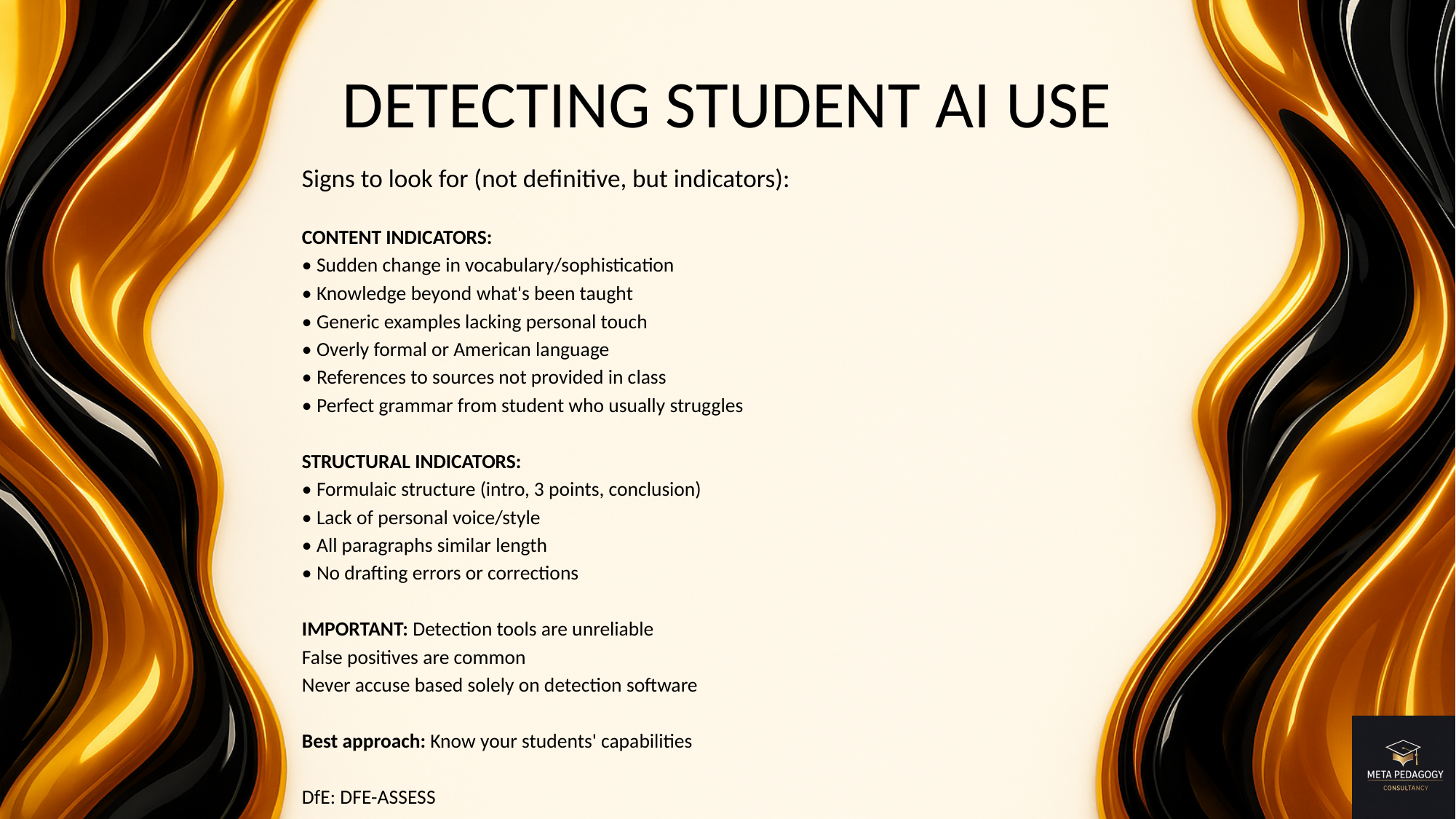

# DETECTING STUDENT AI USE
Signs to look for (not definitive, but indicators):

CONTENT INDICATORS:
• Sudden change in vocabulary/sophistication
• Knowledge beyond what's been taught
• Generic examples lacking personal touch
• Overly formal or American language
• References to sources not provided in class
• Perfect grammar from student who usually struggles

STRUCTURAL INDICATORS:
• Formulaic structure (intro, 3 points, conclusion)
• Lack of personal voice/style
• All paragraphs similar length
• No drafting errors or corrections

IMPORTANT: Detection tools are unreliable
False positives are common
Never accuse based solely on detection software

Best approach: Know your students' capabilities

DfE: DFE-ASSESS